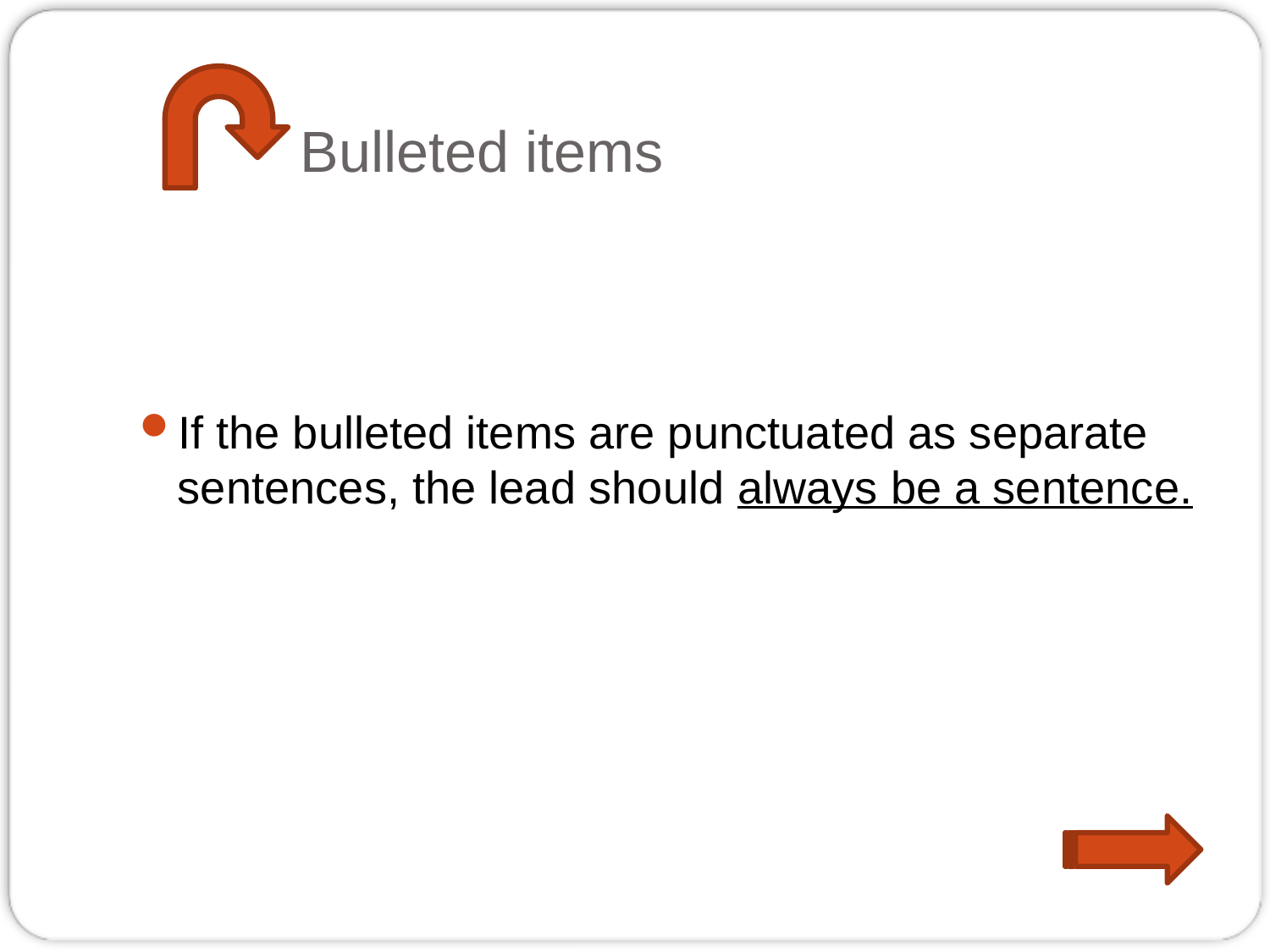

# Bulleted items

If the bulleted items are punctuated as separate sentences, the lead should always be a sentence.